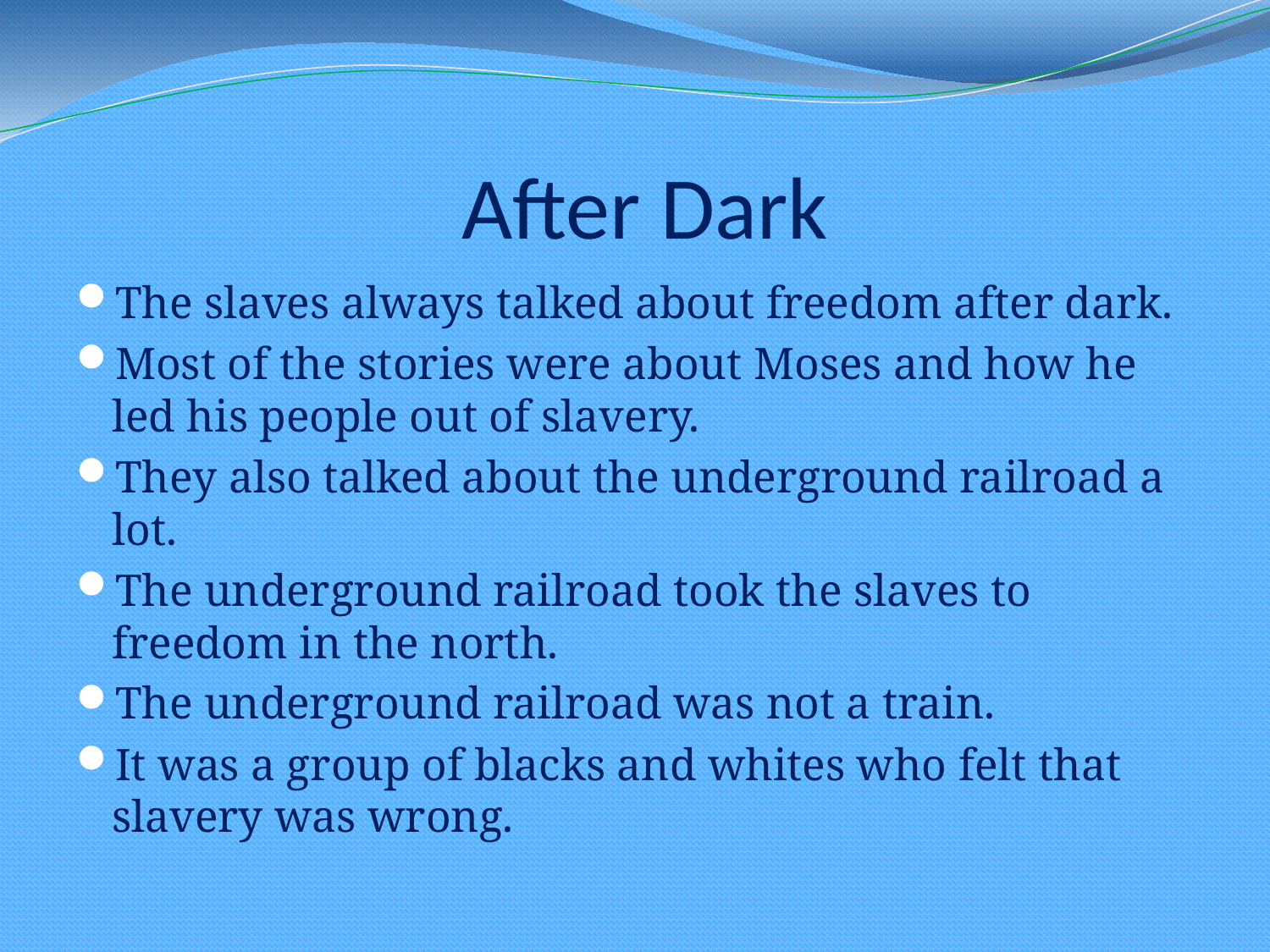

# After Dark
The slaves always talked about freedom after dark.
Most of the stories were about Moses and how he led his people out of slavery.
They also talked about the underground railroad a lot.
The underground railroad took the slaves to freedom in the north.
The underground railroad was not a train.
It was a group of blacks and whites who felt that slavery was wrong.